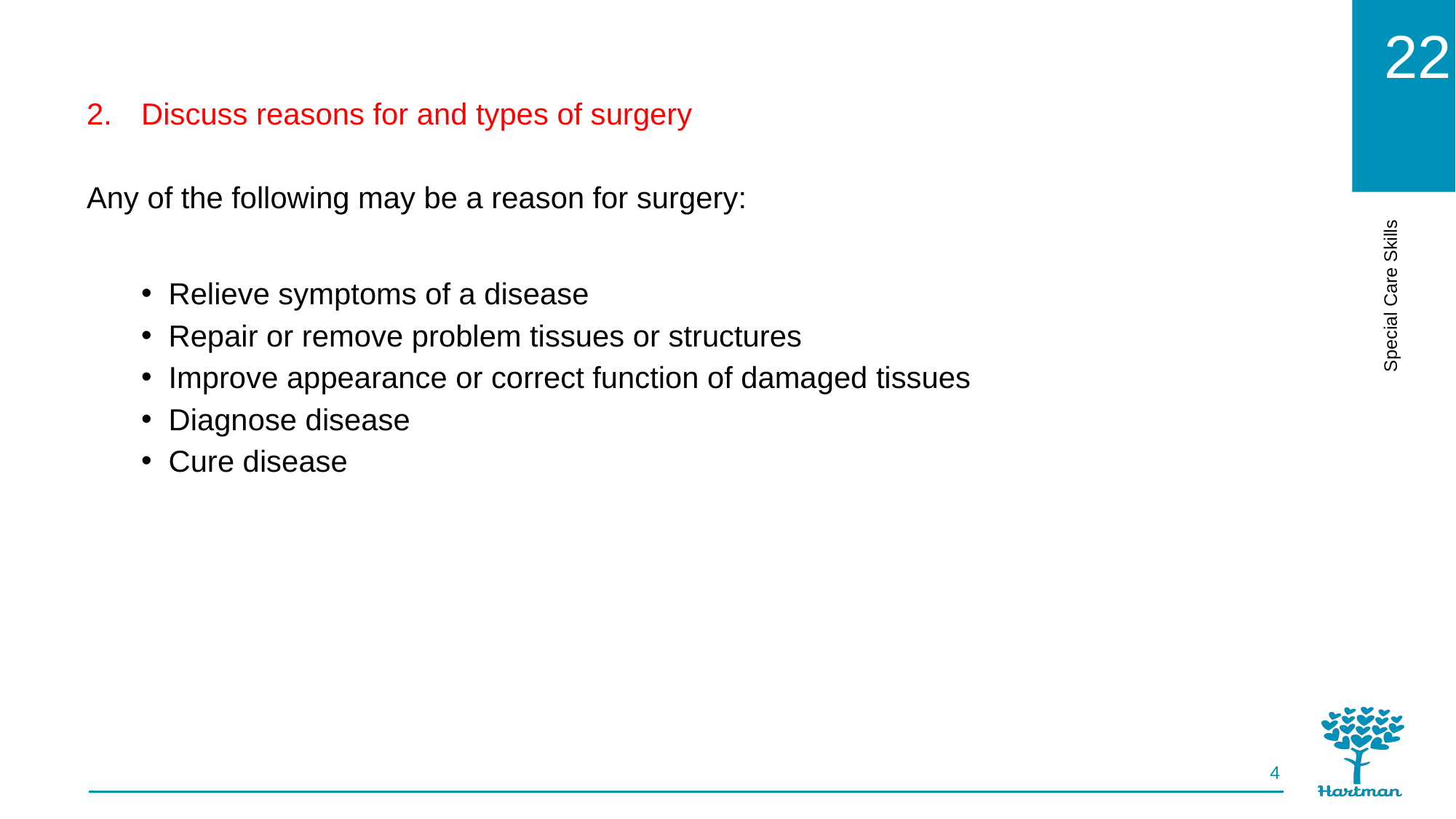

Discuss reasons for and types of surgery

Any of the following may be a reason for surgery:

Relieve symptoms of a disease
Repair or remove problem tissues or structures
Improve appearance or correct function of damaged tissues
Diagnose disease
Cure disease

4